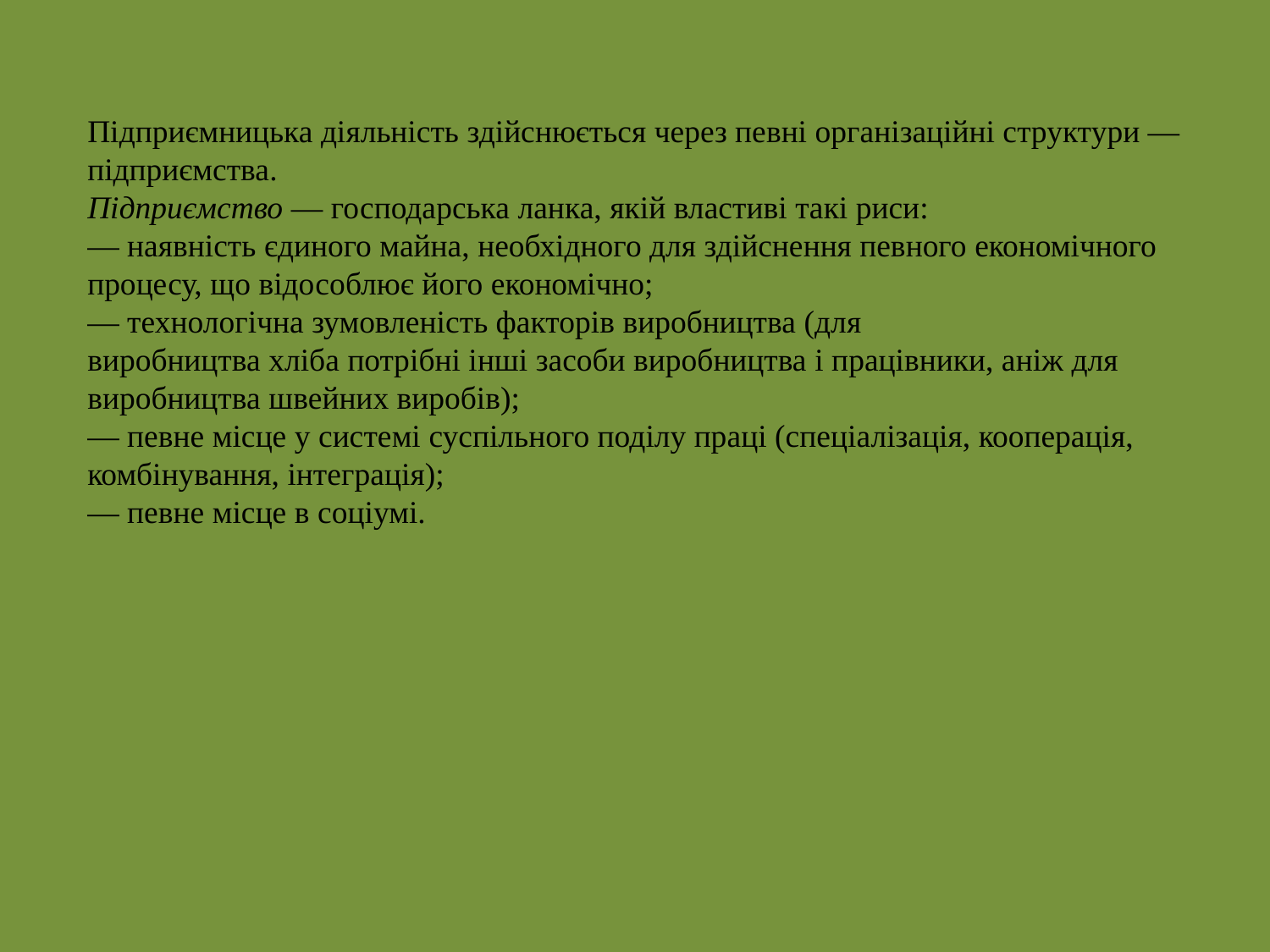

Підприємницька діяльність здійснюється через певні організаційні структури — підприємства.
Підприємство — господарська ланка, якій властиві такі риси:
— наявність єдиного майна, необхідного для здійснення певного економічного процесу, що відособлює його економічно;
— технологічна зумовленість факторів виробництва (для
виробництва хліба потрібні інші засоби виробництва і працівники, аніж для виробництва швейних виробів);
— певне місце у системі суспільного поділу праці (спеціалізація, кооперація, комбінування, інтеграція);
— певне місце в соціумі.